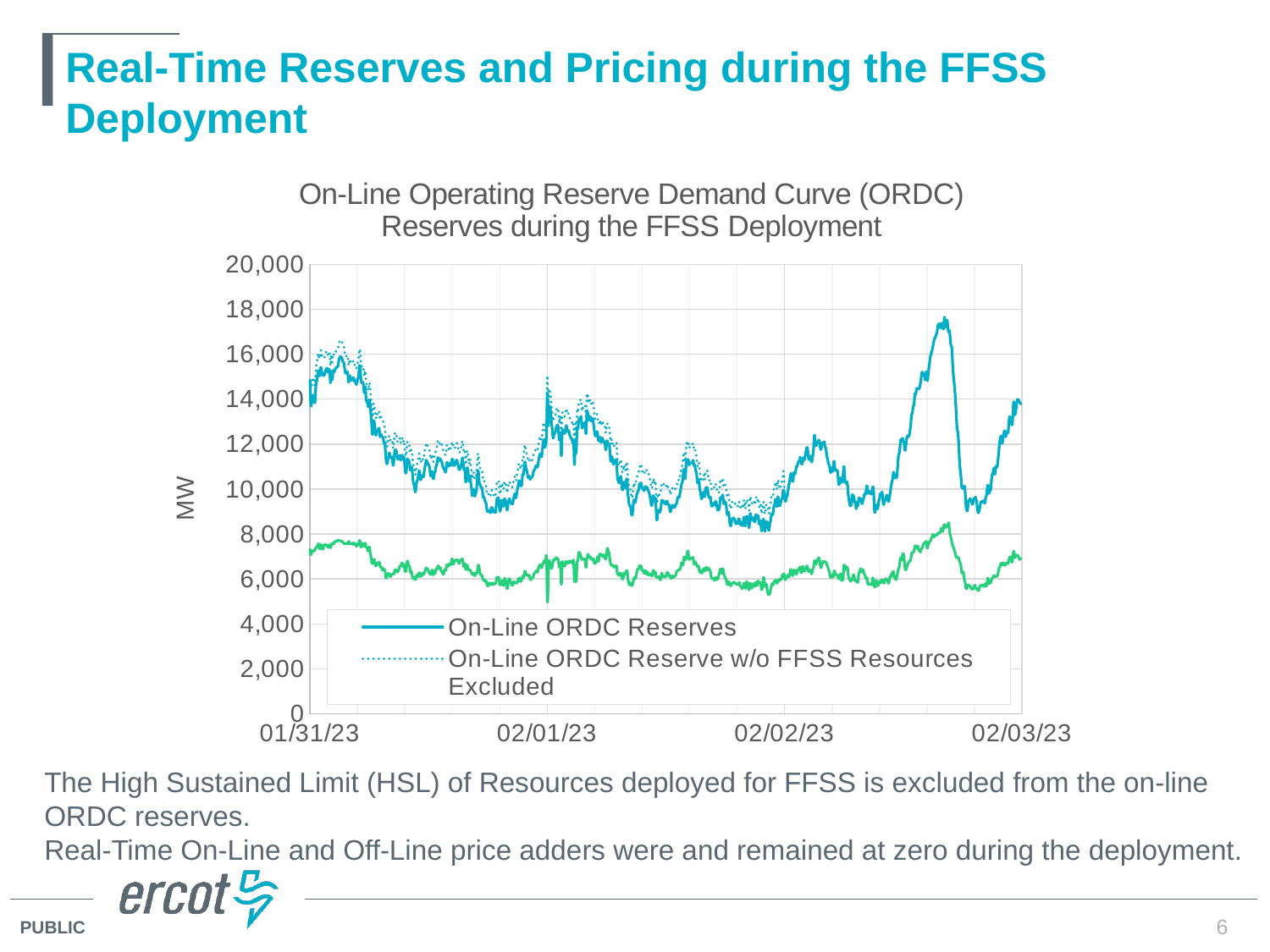

# Real-Time Reserves and Pricing during the FFSS Deployment

### Chart: On-Line Operating Reserve Demand Curve (ORDC) Reserves during the FFSS Deployment

| Category |  |  |  |
|---|---|---|---|
The High Sustained Limit (HSL) of Resources deployed for FFSS is excluded from the on-line ORDC reserves.
Real-Time On-Line and Off-Line price adders were and remained at zero during the deployment.
6